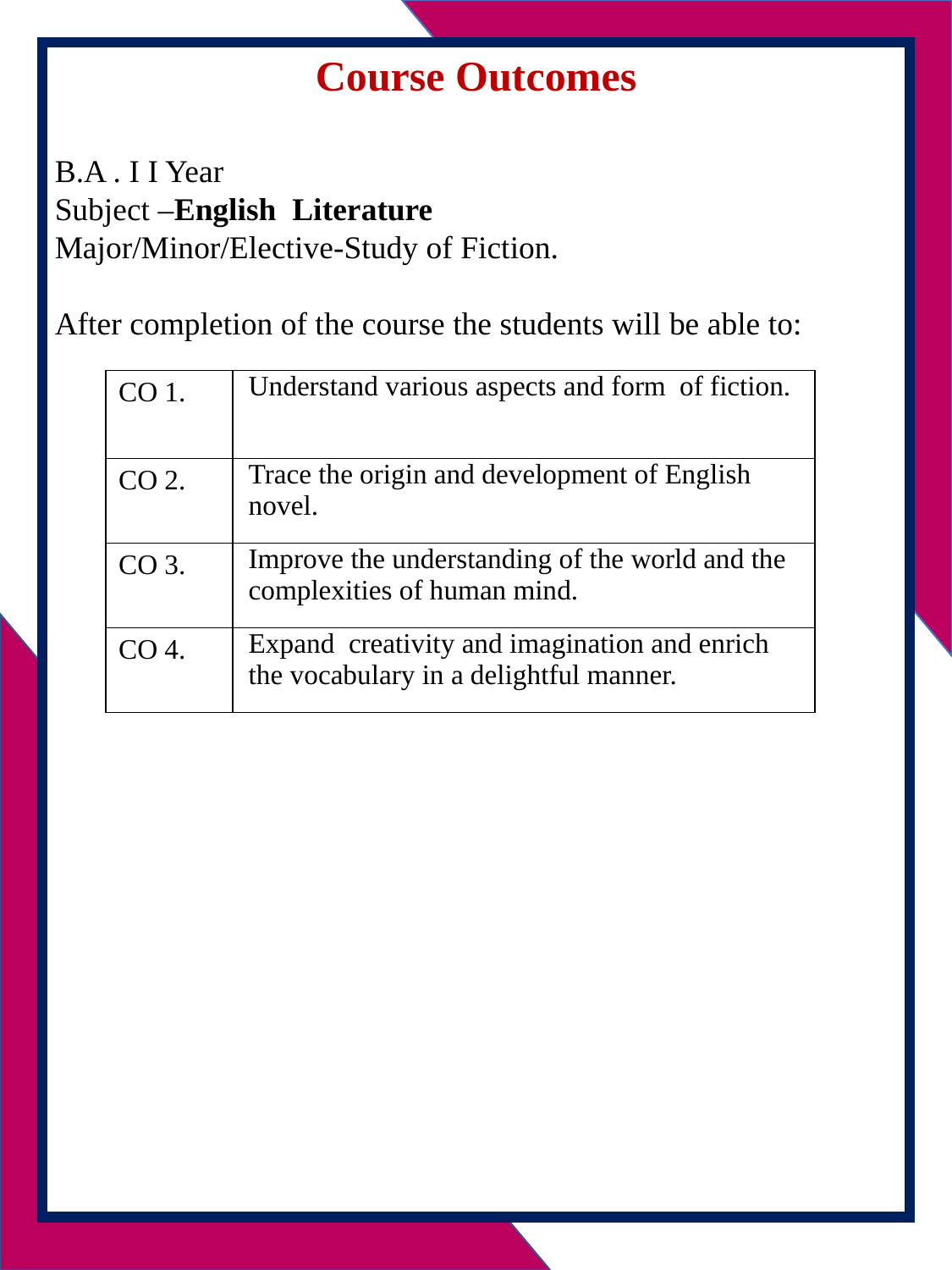

Course Outcomes

B.A . I I Year
Subject –English  Literature
Major/Minor/Elective-Study of Fiction.

After completion of the course the students will be able to:

| CO 1. | Understand various aspects and form of fiction. |
| --- | --- |
| CO 2. | Trace the origin and development of English novel. |
| CO 3. | Improve the understanding of the world and the complexities of human mind. |
| CO 4. | Expand creativity and imagination and enrich the vocabulary in a delightful manner. |